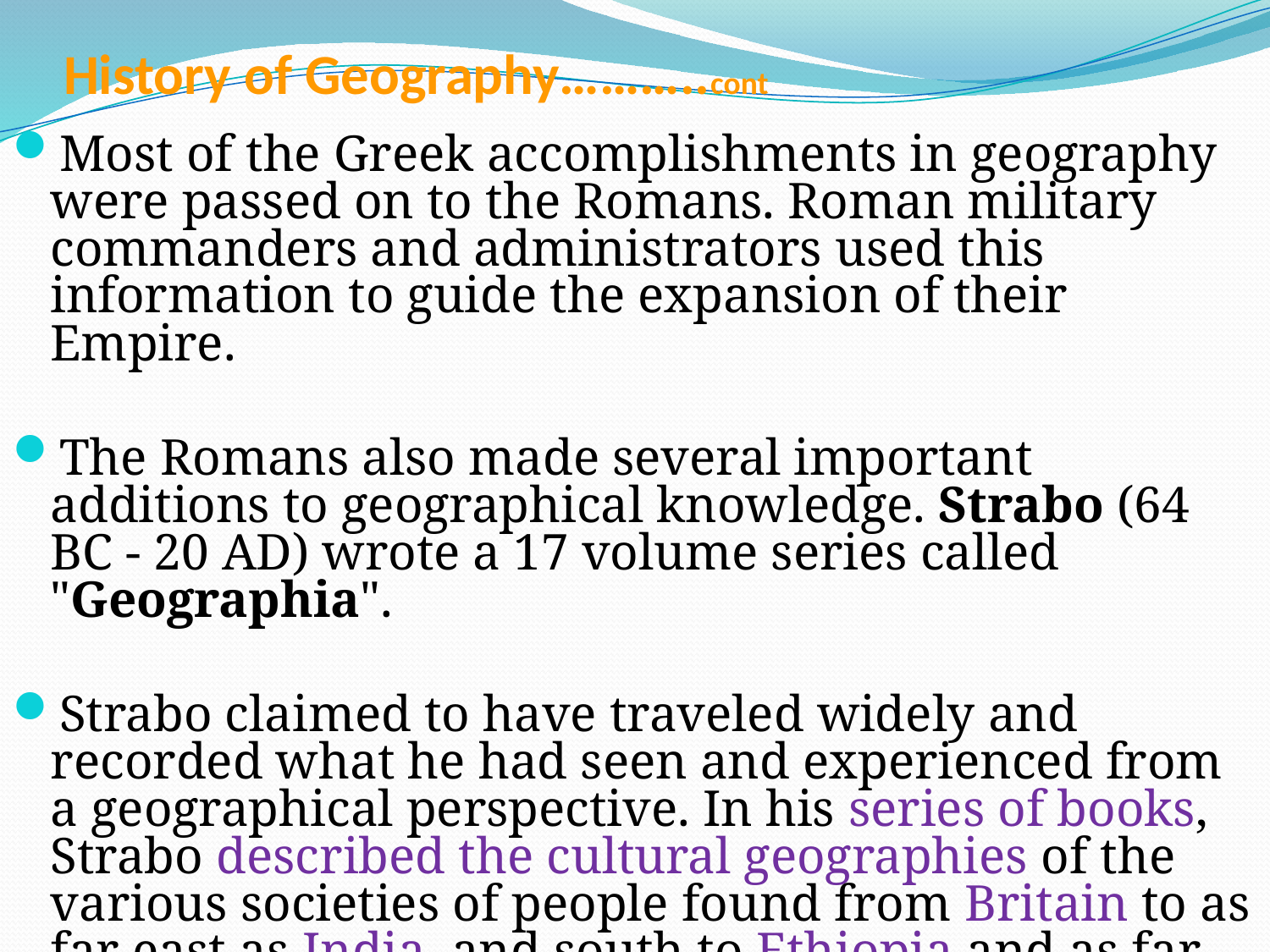

# History of Geography………..cont
Most of the Greek accomplishments in geography were passed on to the Romans. Roman military commanders and administrators used this information to guide the expansion of their Empire.

The Romans also made several important additions to geographical knowledge. Strabo (64 BC - 20 AD) wrote a 17 volume series called "Geographia".

Strabo claimed to have traveled widely and recorded what he had seen and experienced from a geographical perspective. In his series of books, Strabo described the cultural geographies of the various societies of people found from Britain to as far east as India, and south to Ethiopia and as far north as Iceland.